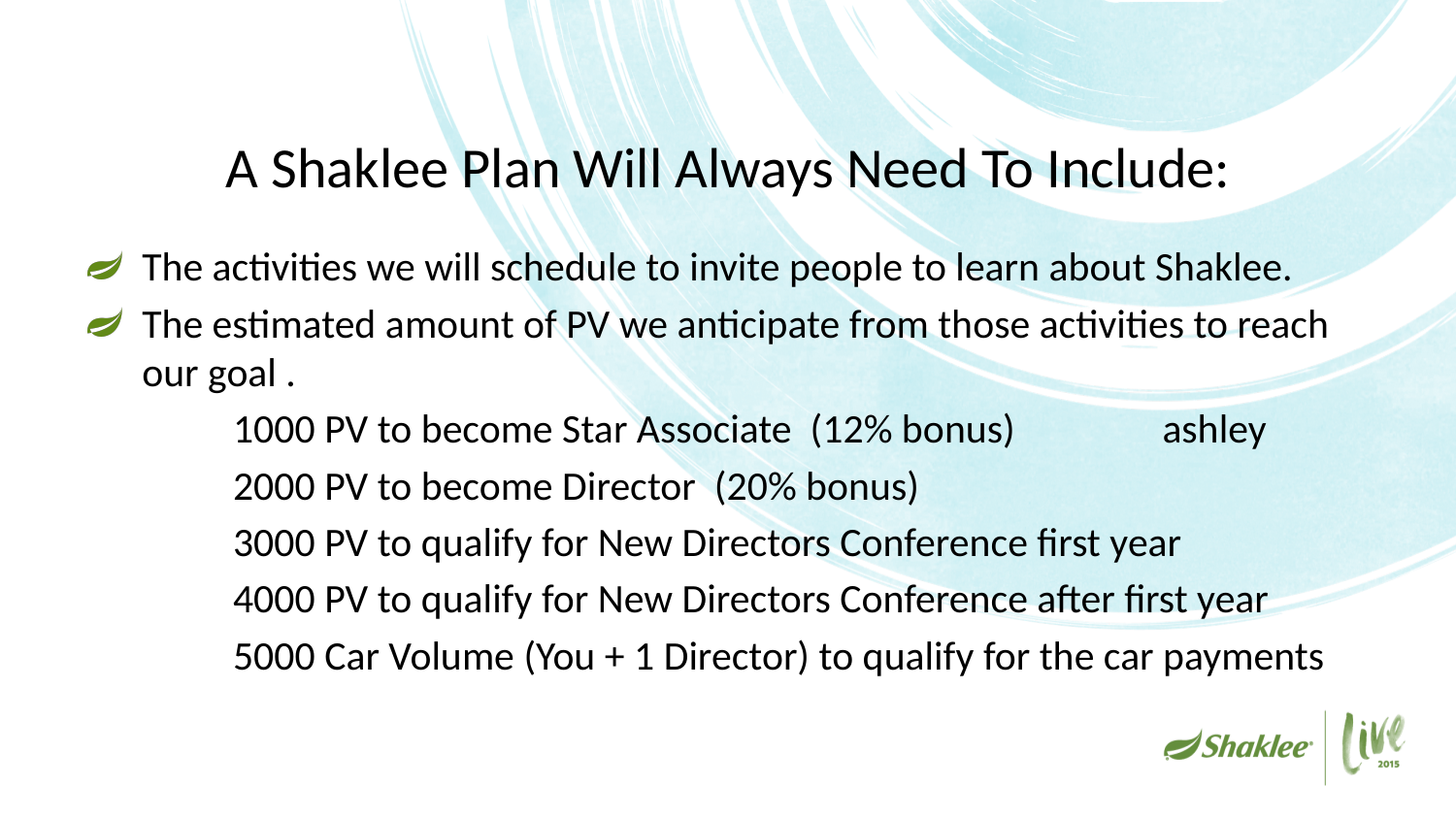

# A Shaklee Plan Will Always Need To Include:
The activities we will schedule to invite people to learn about Shaklee.
The estimated amount of PV we anticipate from those activities to reach our goal .
	1000 PV to become Star Associate  (12% bonus)                ashley
	2000 PV to become Director  (20% bonus)
	3000 PV to qualify for New Directors Conference first year
	4000 PV to qualify for New Directors Conference after first year
	5000 Car Volume (You + 1 Director) to qualify for the car payments